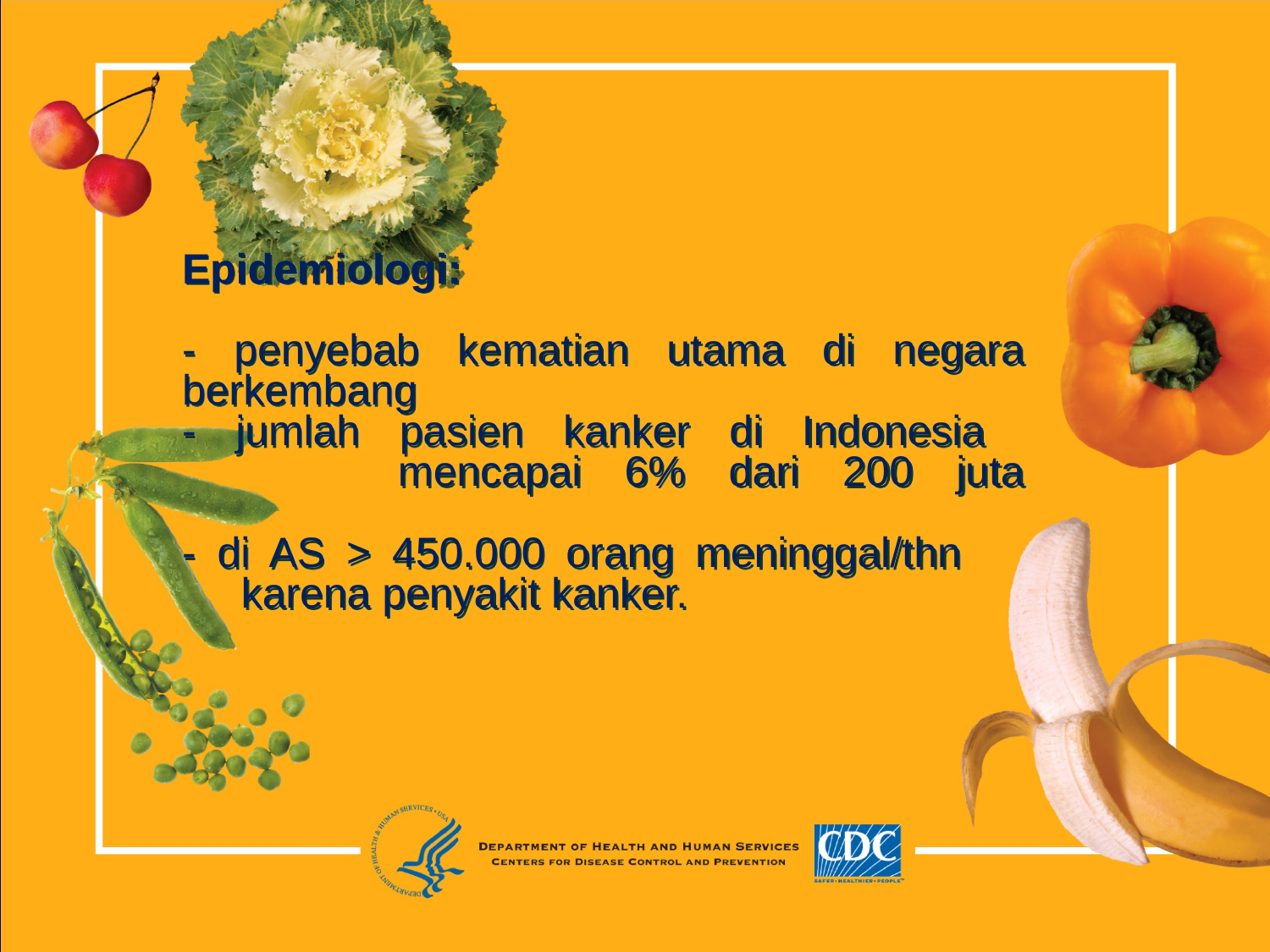

# Epidemiologi: - penyebab kematian utama di negara berkembang - jumlah pasien kanker di Indonesia mencapai 6% dari 200 juta - di AS > 450.000 orang meninggal/thn karena penyakit kanker.